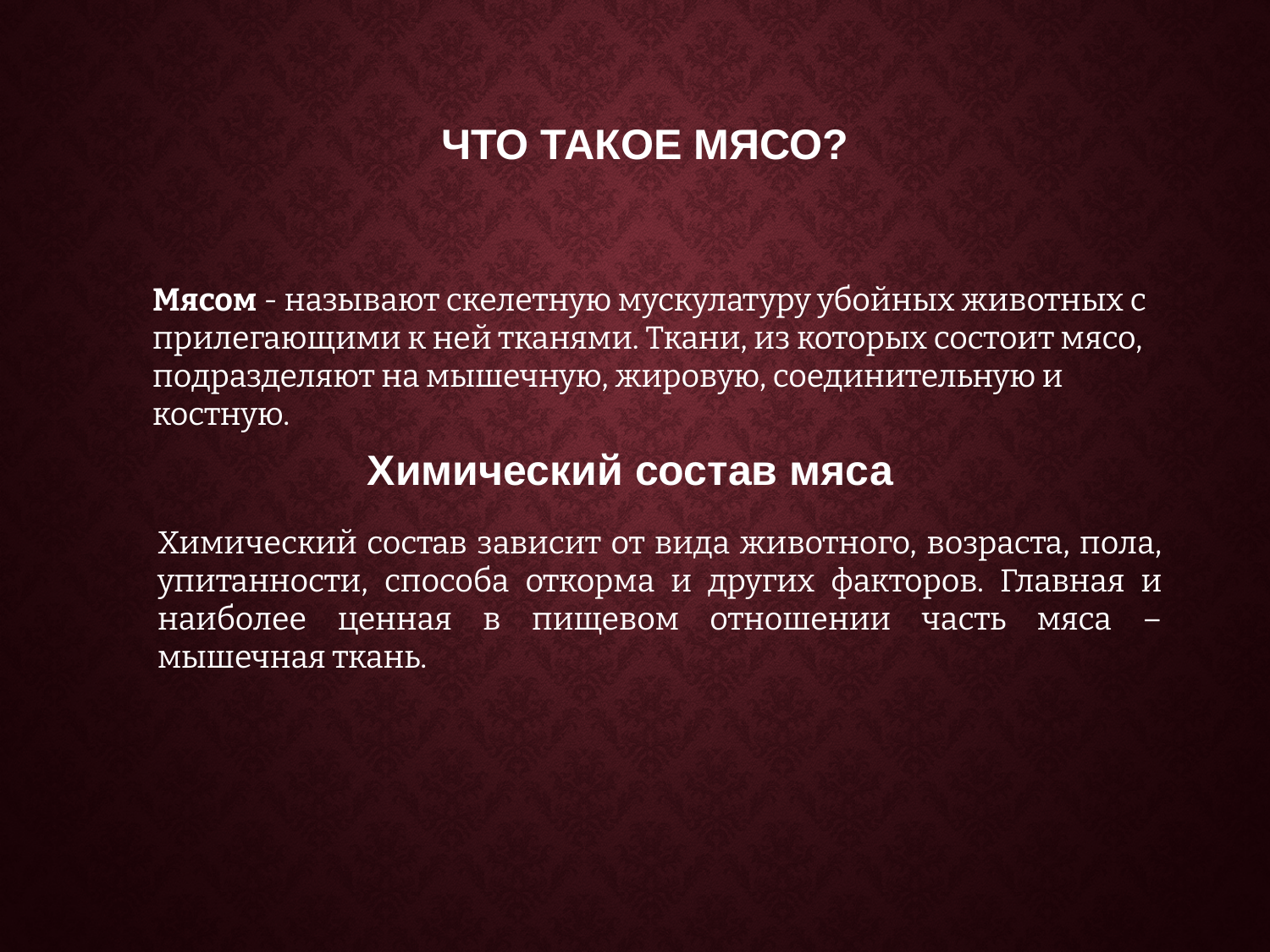

# Что такое мясо?
Мясом - называют скелетную мускулатуру убойных животных с прилегающими к ней тканями. Ткани, из которых состоит мясо, подразделяют на мышечную, жировую, соединительную и костную.
Химический состав мяса
Химический состав зависит от вида животного, возраста, пола, упитанности, способа откорма и других факторов. Главная и наиболее ценная в пищевом отношении часть мяса – мышечная ткань.